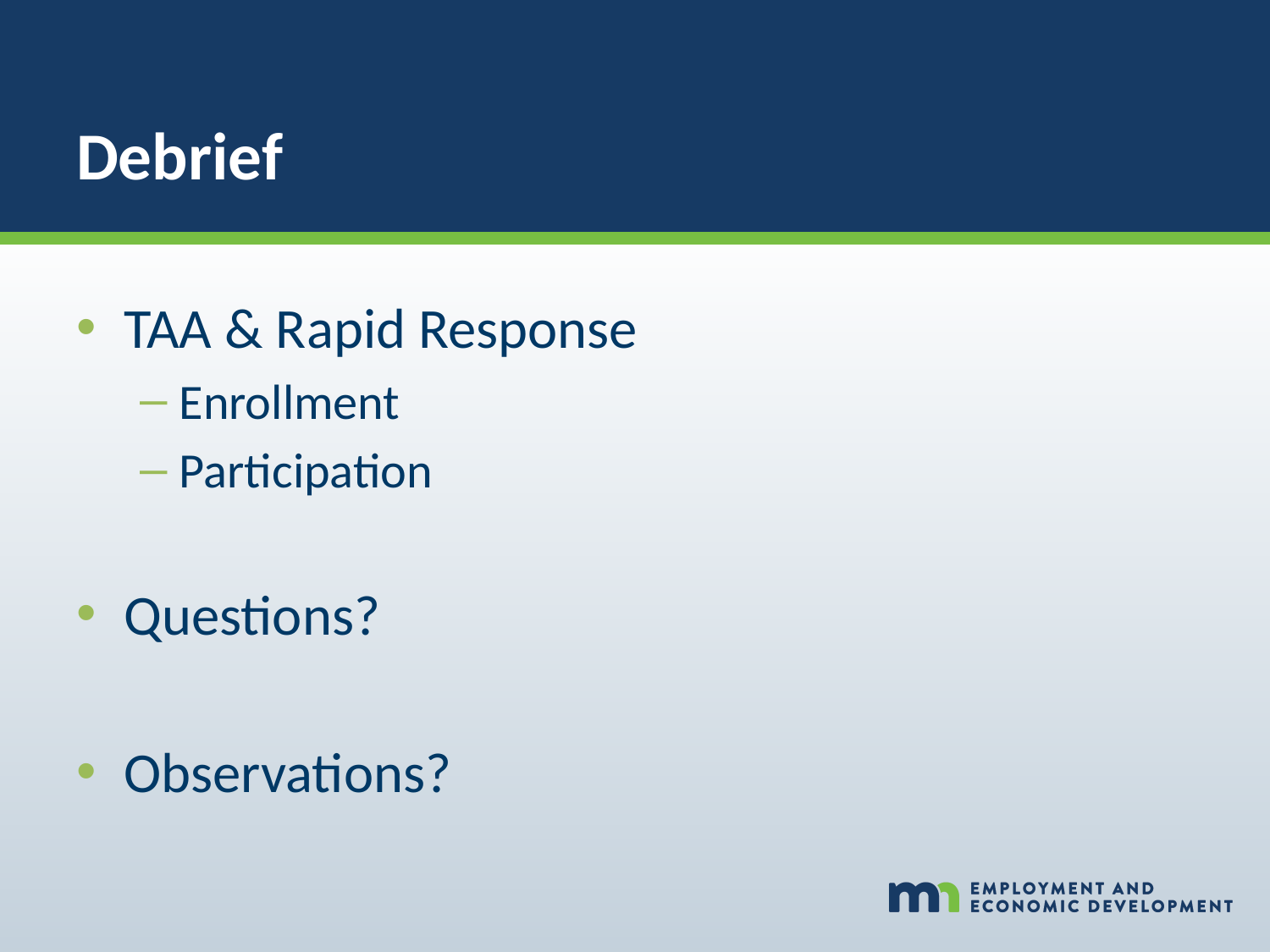

# Debrief
TAA & Rapid Response
Enrollment
Participation

Questions?

Observations?